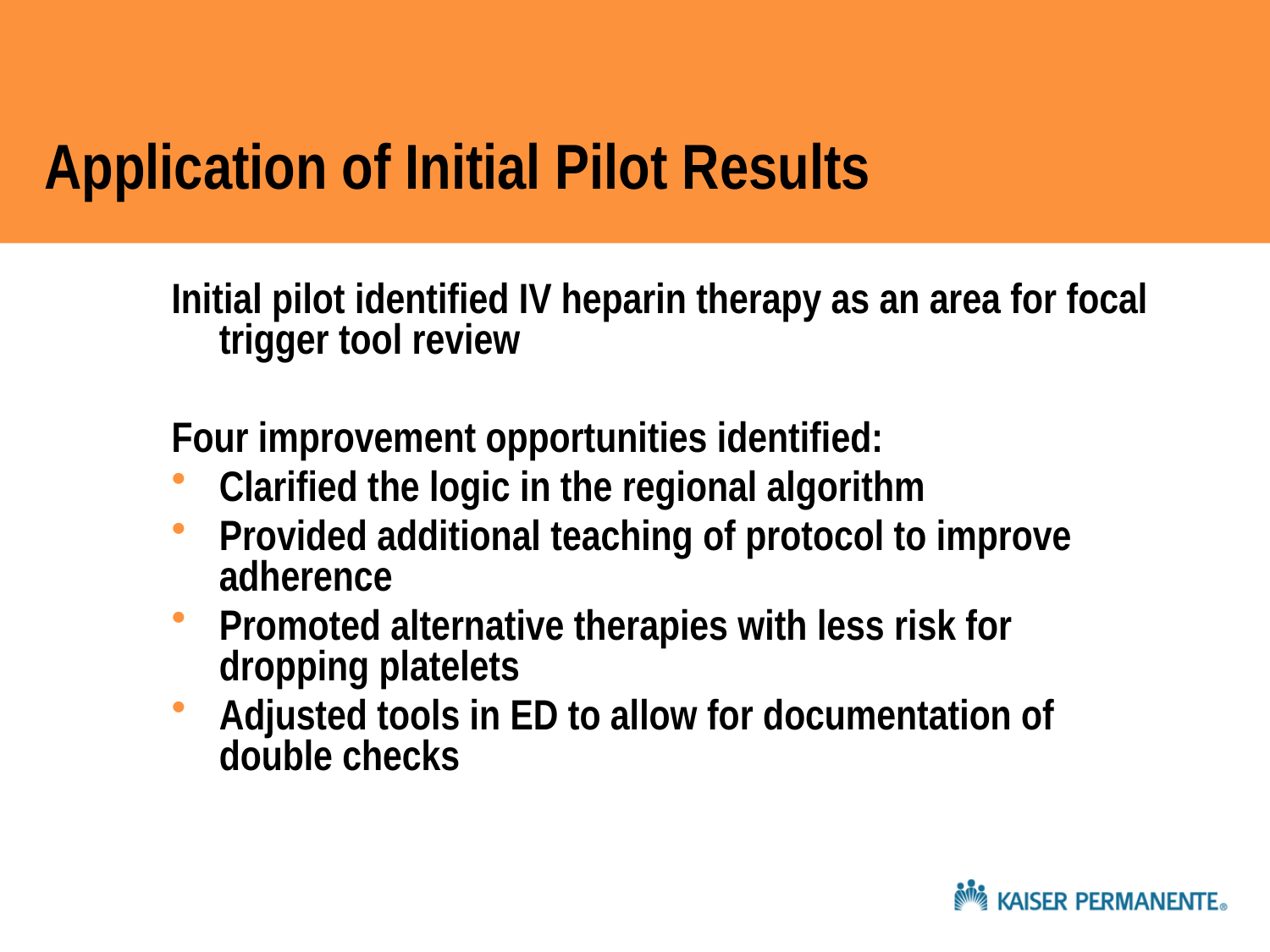

# Application of Initial Pilot Results
Initial pilot identified IV heparin therapy as an area for focal trigger tool review

Four improvement opportunities identified:
Clarified the logic in the regional algorithm
Provided additional teaching of protocol to improve adherence
Promoted alternative therapies with less risk for dropping platelets
Adjusted tools in ED to allow for documentation of double checks